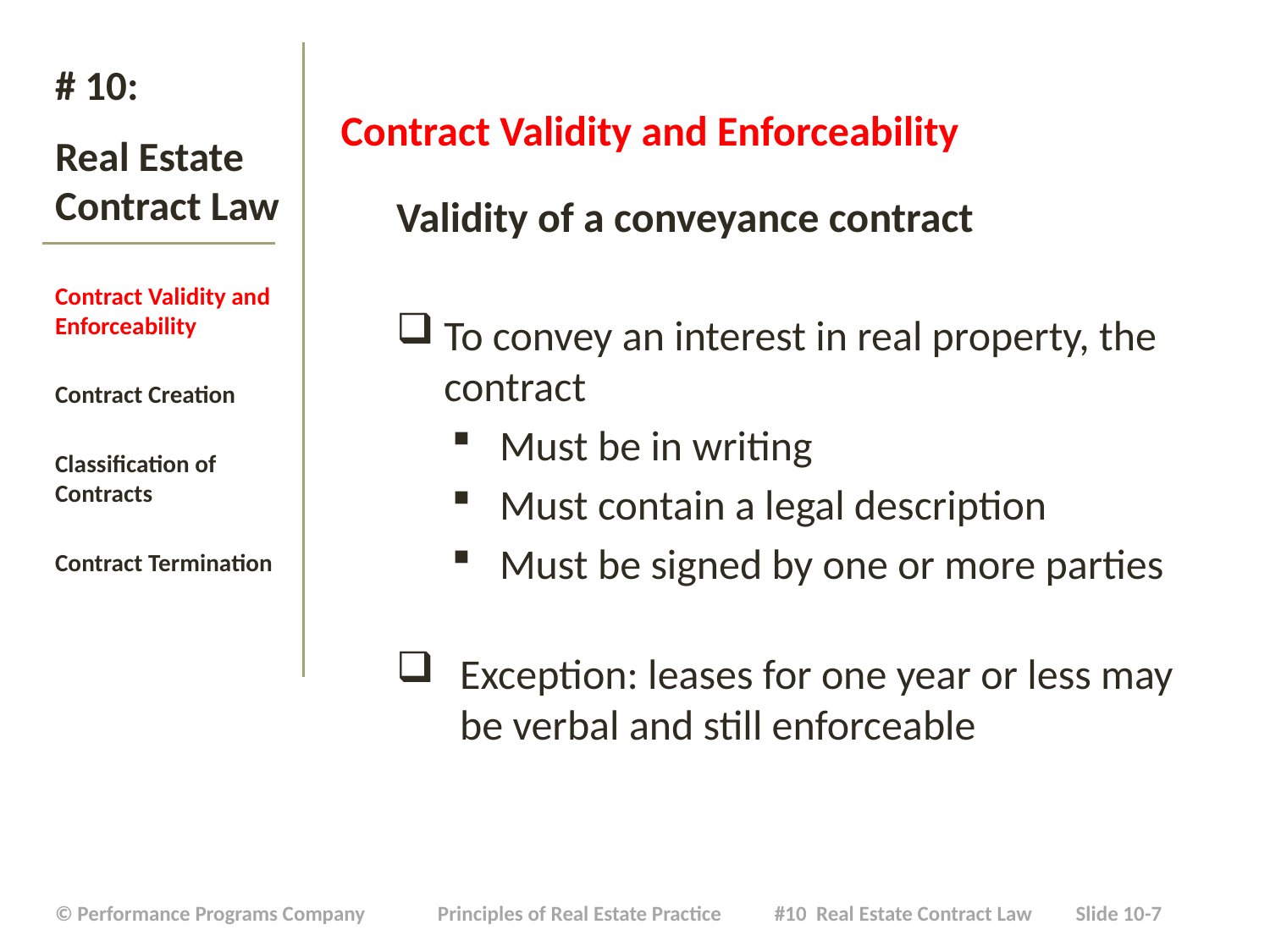

Contract Validity and Enforceability

Validity of a conveyance contract

To convey an interest in real property, the contract
Must be in writing
Must contain a legal description
Must be signed by one or more parties
Exception: leases for one year or less may be verbal and still enforceable
# # 10: Real Estate Contract Law

Contract Validity and Enforceability

Contract Creation

Classification of Contracts

Contract Termination

| © Performance Programs Company Principles of Real Estate Practice #10 Real Estate Contract Law Slide 10-7 |
| --- |